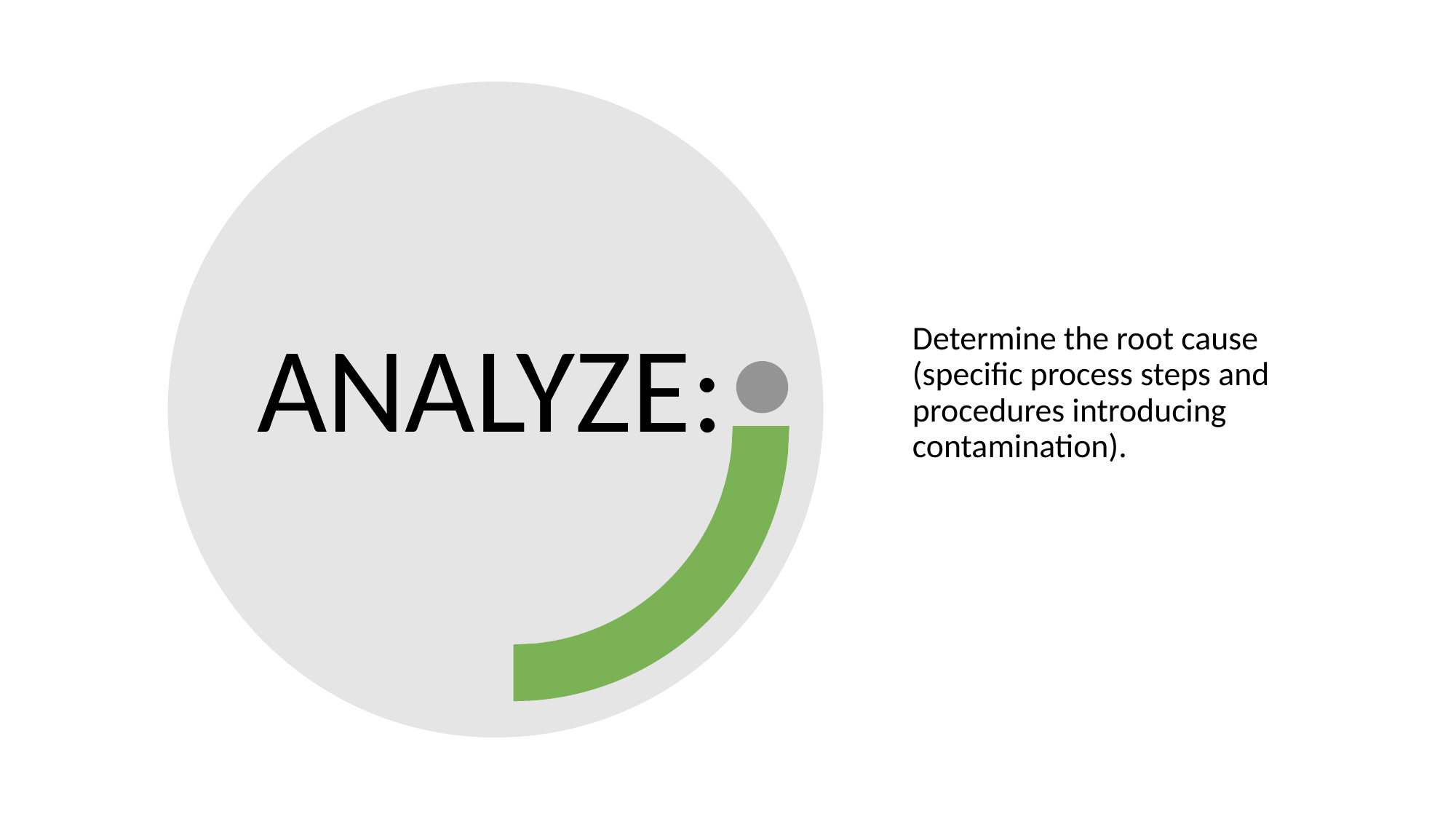

# ANALYZE:
Determine the root cause (specific process steps and procedures introducing contamination).